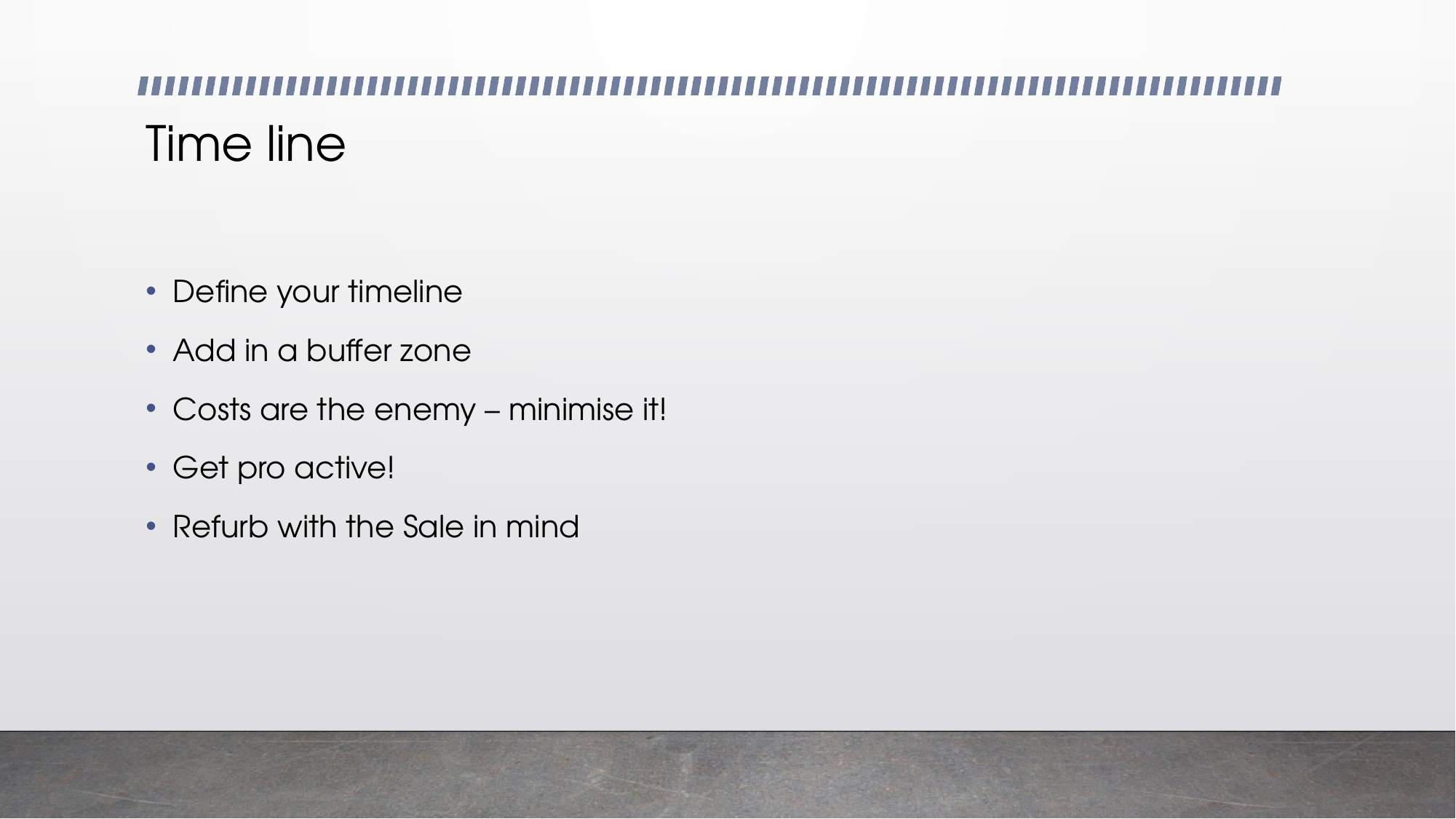

# Time line
Define your timeline
Add in a buffer zone
Costs are the enemy – minimise it!
Get pro active!
Refurb with the Sale in mind